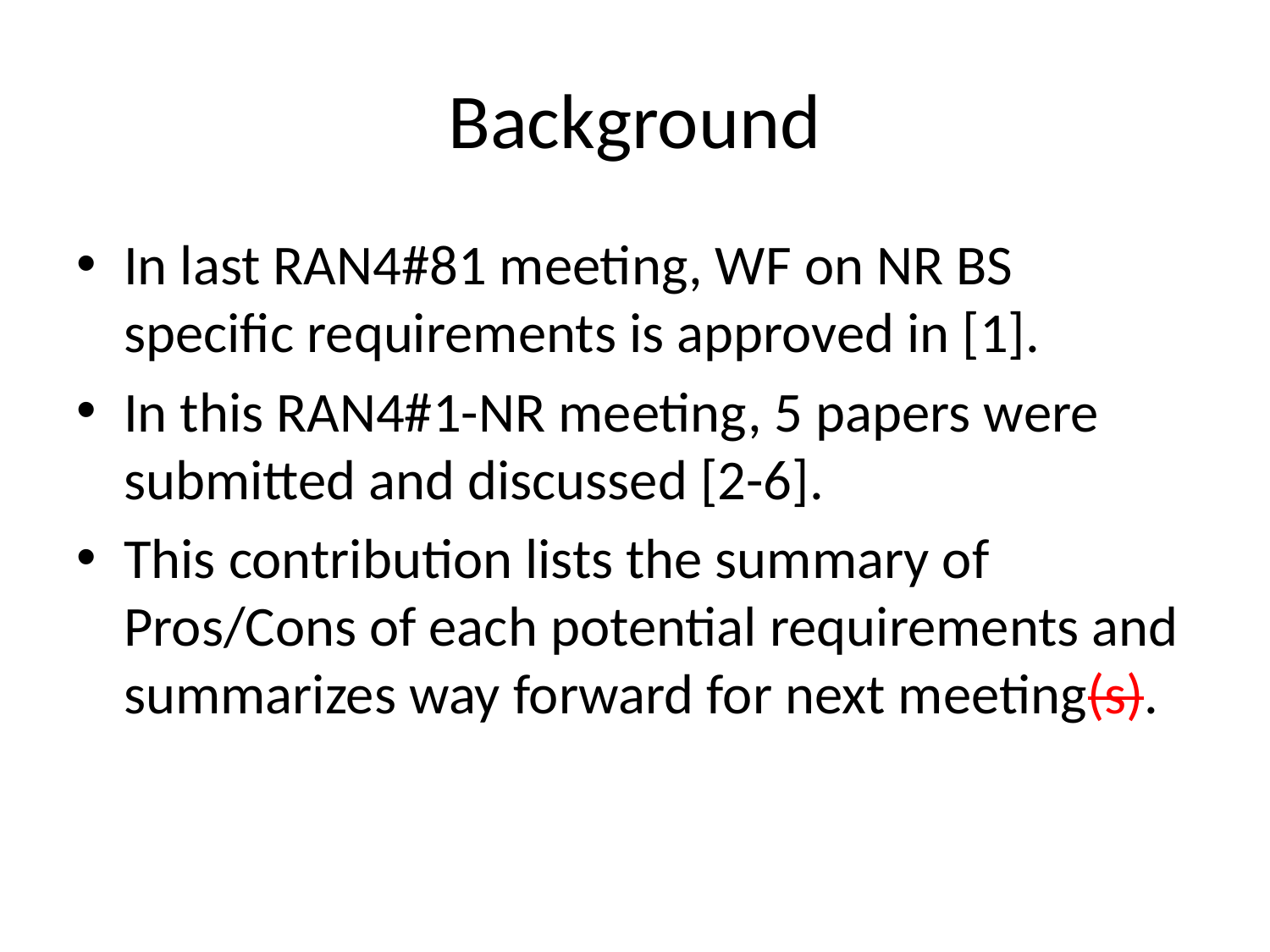

# Background
In last RAN4#81 meeting, WF on NR BS specific requirements is approved in [1].
In this RAN4#1-NR meeting, 5 papers were submitted and discussed [2-6].
This contribution lists the summary of Pros/Cons of each potential requirements and summarizes way forward for next meeting(s).